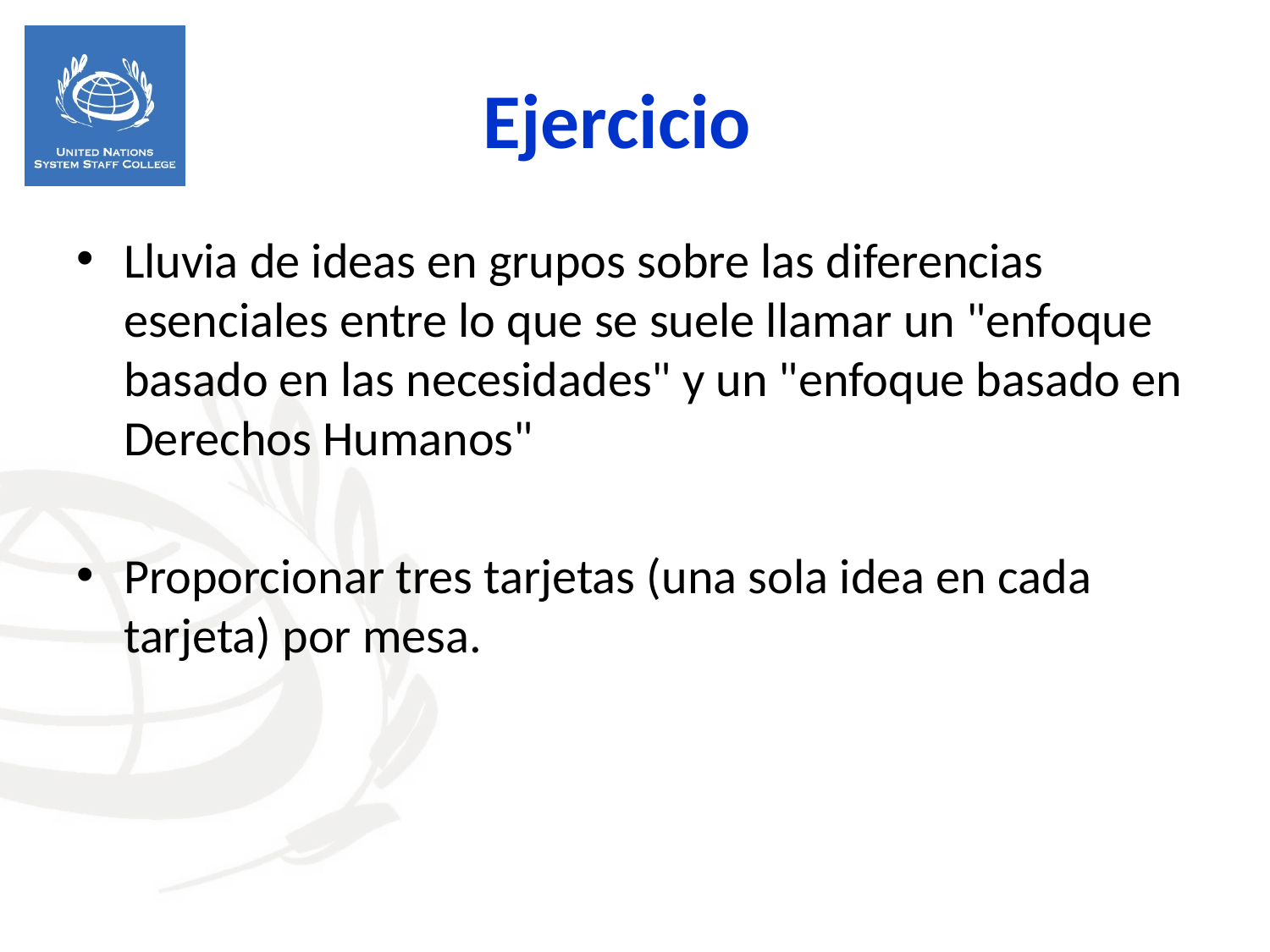

Ejercicio
Lluvia de ideas en grupos sobre las diferencias esenciales entre lo que se suele llamar un "enfoque basado en las necesidades" y un "enfoque basado en Derechos Humanos"

Proporcionar tres tarjetas (una sola idea en cada tarjeta) por mesa.